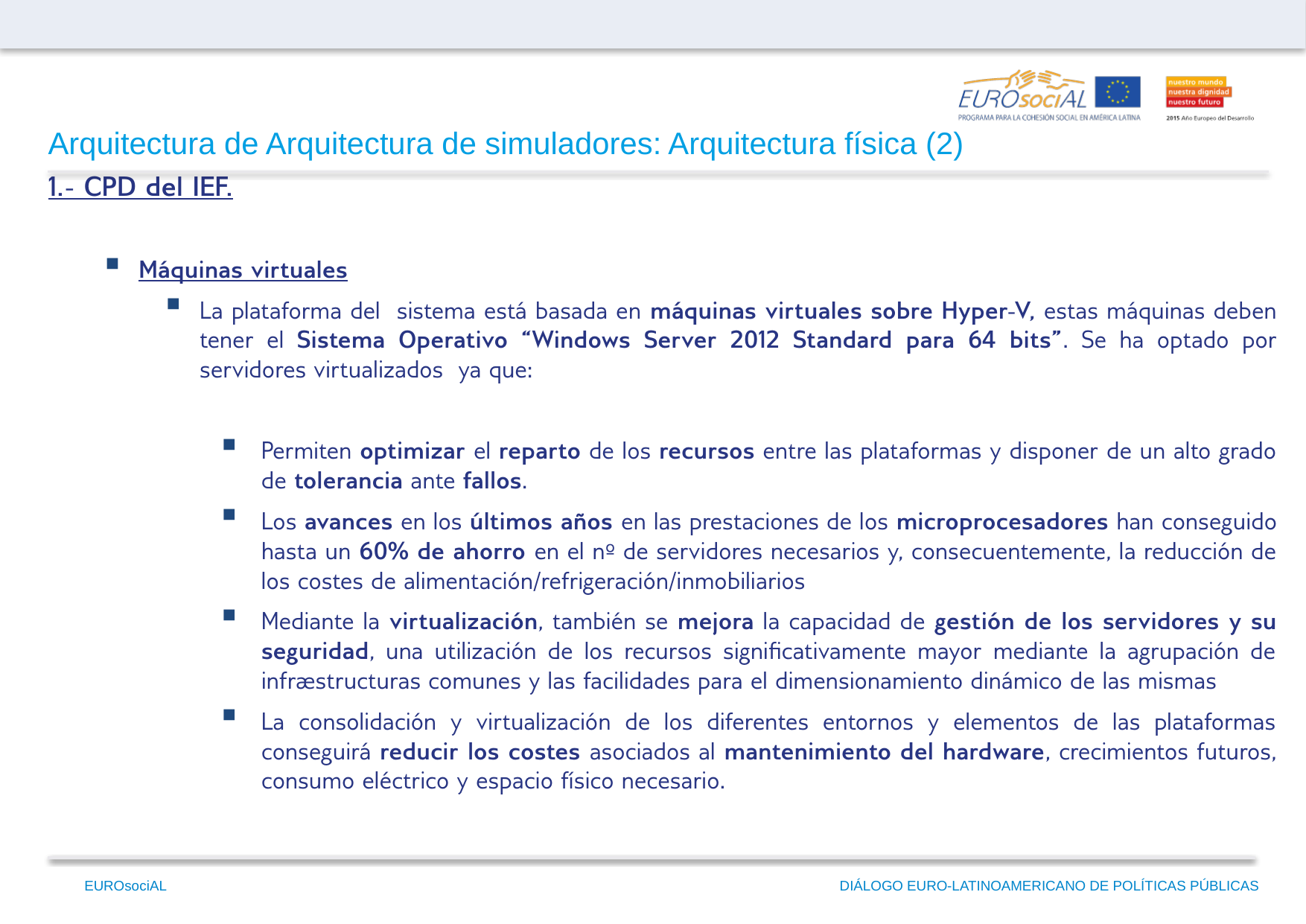

Arquitectura de Arquitectura de simuladores: Arquitectura física (2)
1.- CPD del IEF.

Máquinas virtuales
La plataforma del  sistema está basada en máquinas virtuales sobre Hyper-V, estas máquinas deben tener el Sistema Operativo “Windows Server 2012 Standard para 64 bits”. Se ha optado por servidores virtualizados  ya que:

Permiten optimizar el reparto de los recursos entre las plataformas y disponer de un alto grado de tolerancia ante fallos.
Los avances en los últimos años en las prestaciones de los microprocesadores han conseguido hasta un 60% de ahorro en el nº de servidores necesarios y, consecuentemente, la reducción de los costes de alimentación/refrigeración/inmobiliarios
Mediante la virtualización, también se mejora la capacidad de gestión de los servidores y su seguridad, una utilización de los recursos significativamente mayor mediante la agrupación de infraestructuras comunes y las facilidades para el dimensionamiento dinámico de las mismas
La consolidación y virtualización de los diferentes entornos y elementos de las plataformas conseguirá reducir los costes asociados al mantenimiento del hardware, crecimientos futuros, consumo eléctrico y espacio físico necesario.